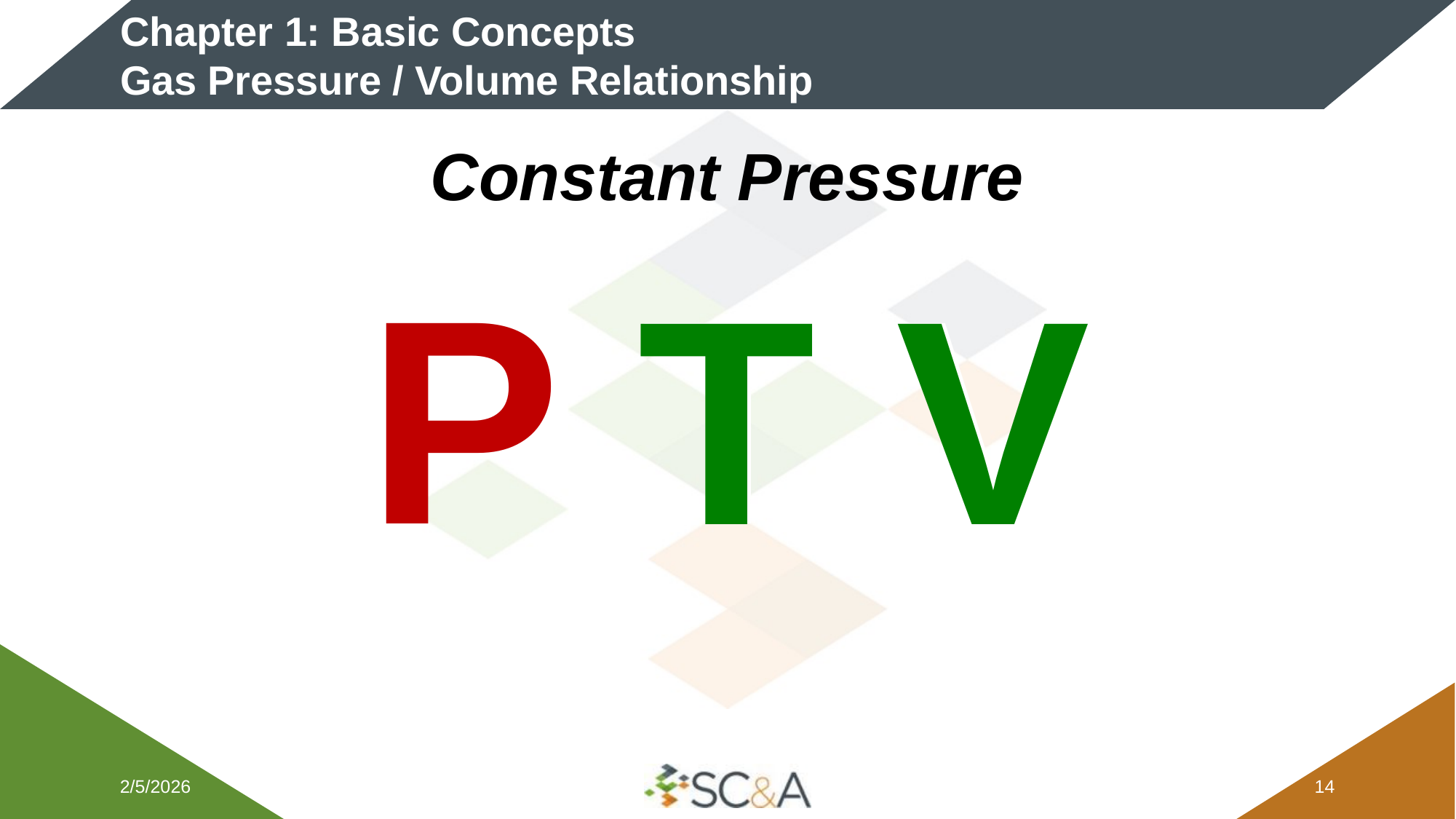

# Chapter 1: Basic Concepts Gas Pressure / Volume Relationship
Constant Pressure
P T V
T V
2/5/2026
14